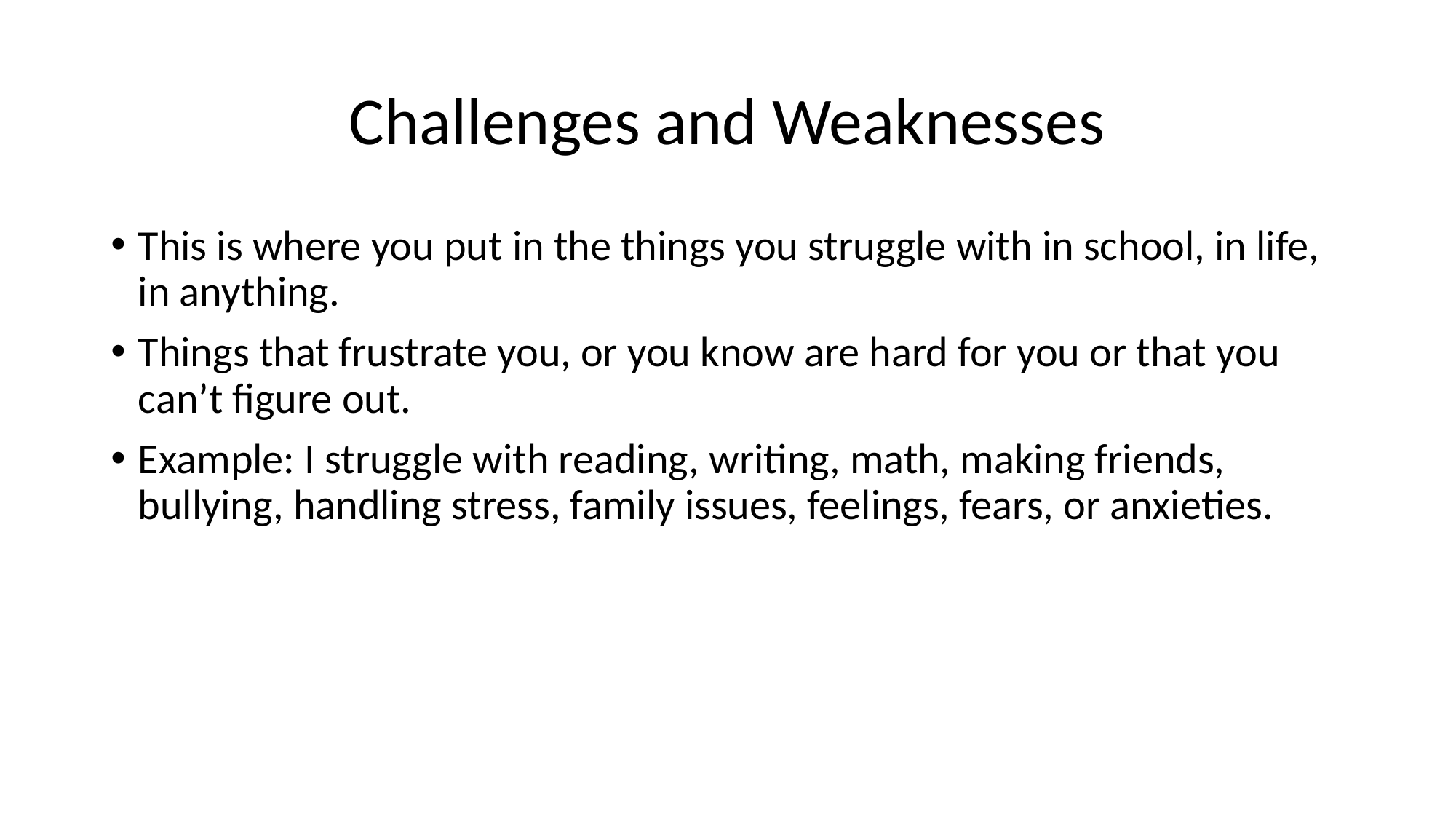

# Challenges and Weaknesses
This is where you put in the things you struggle with in school, in life, in anything.
Things that frustrate you, or you know are hard for you or that you can’t figure out.
Example: I struggle with reading, writing, math, making friends, bullying, handling stress, family issues, feelings, fears, or anxieties.